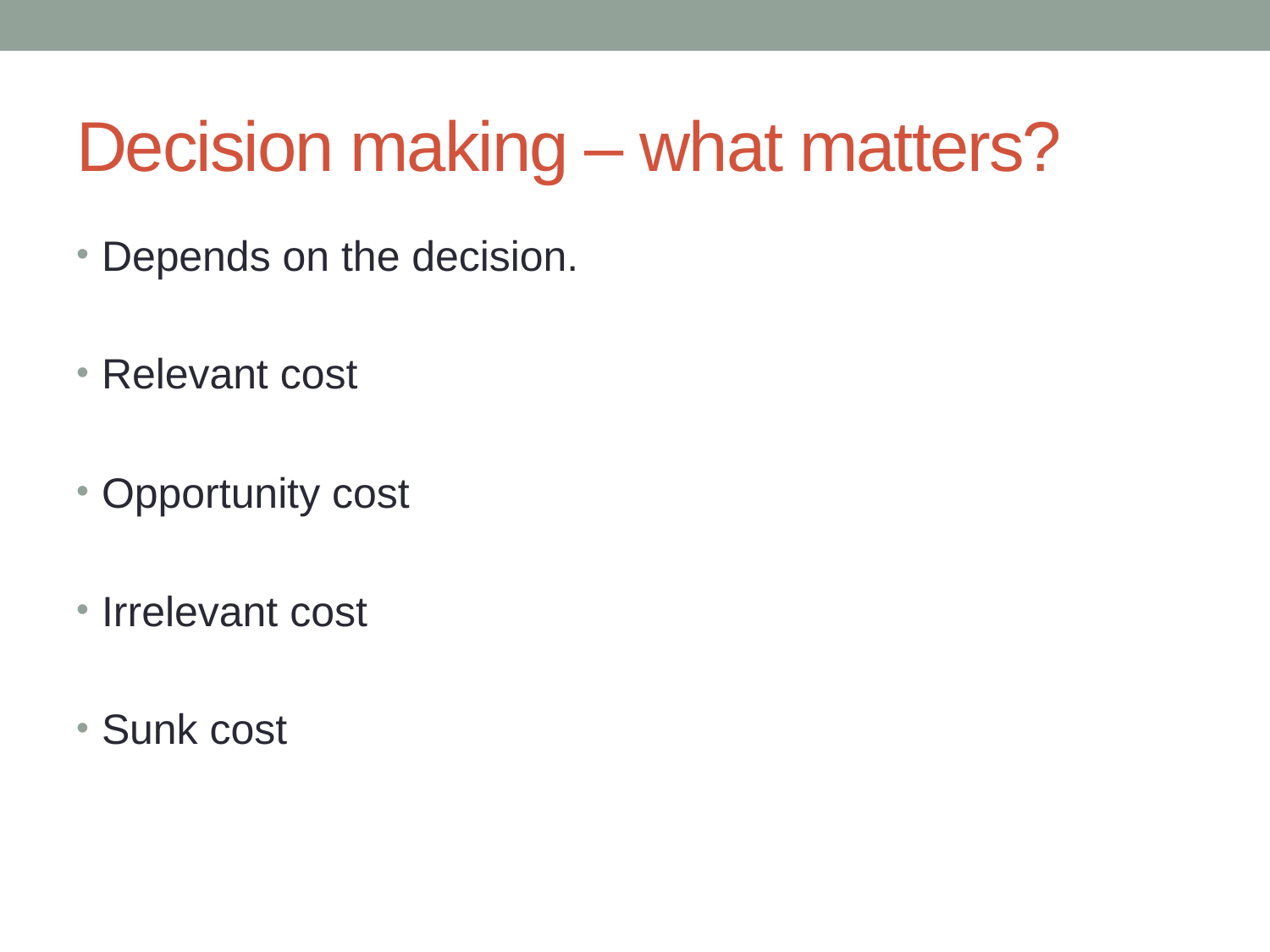

# Decision making – what matters?
Depends on the decision.

Relevant cost

Opportunity cost

Irrelevant cost

Sunk cost